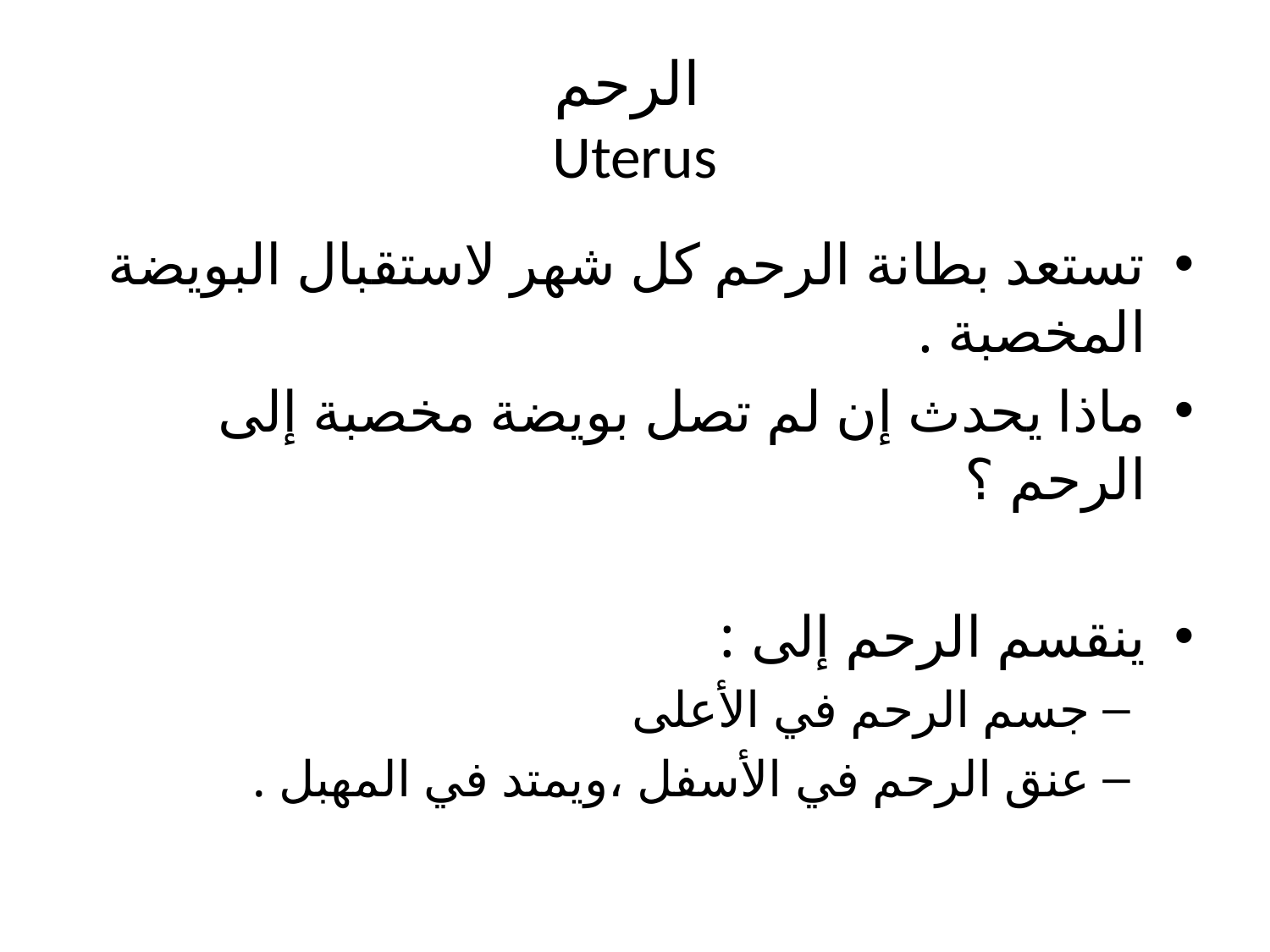

# الرحم Uterus
تستعد بطانة الرحم كل شهر لاستقبال البويضة المخصبة .
ماذا يحدث إن لم تصل بويضة مخصبة إلى الرحم ؟

ينقسم الرحم إلى :
جسم الرحم في الأعلى
عنق الرحم في الأسفل ،ويمتد في المهبل .